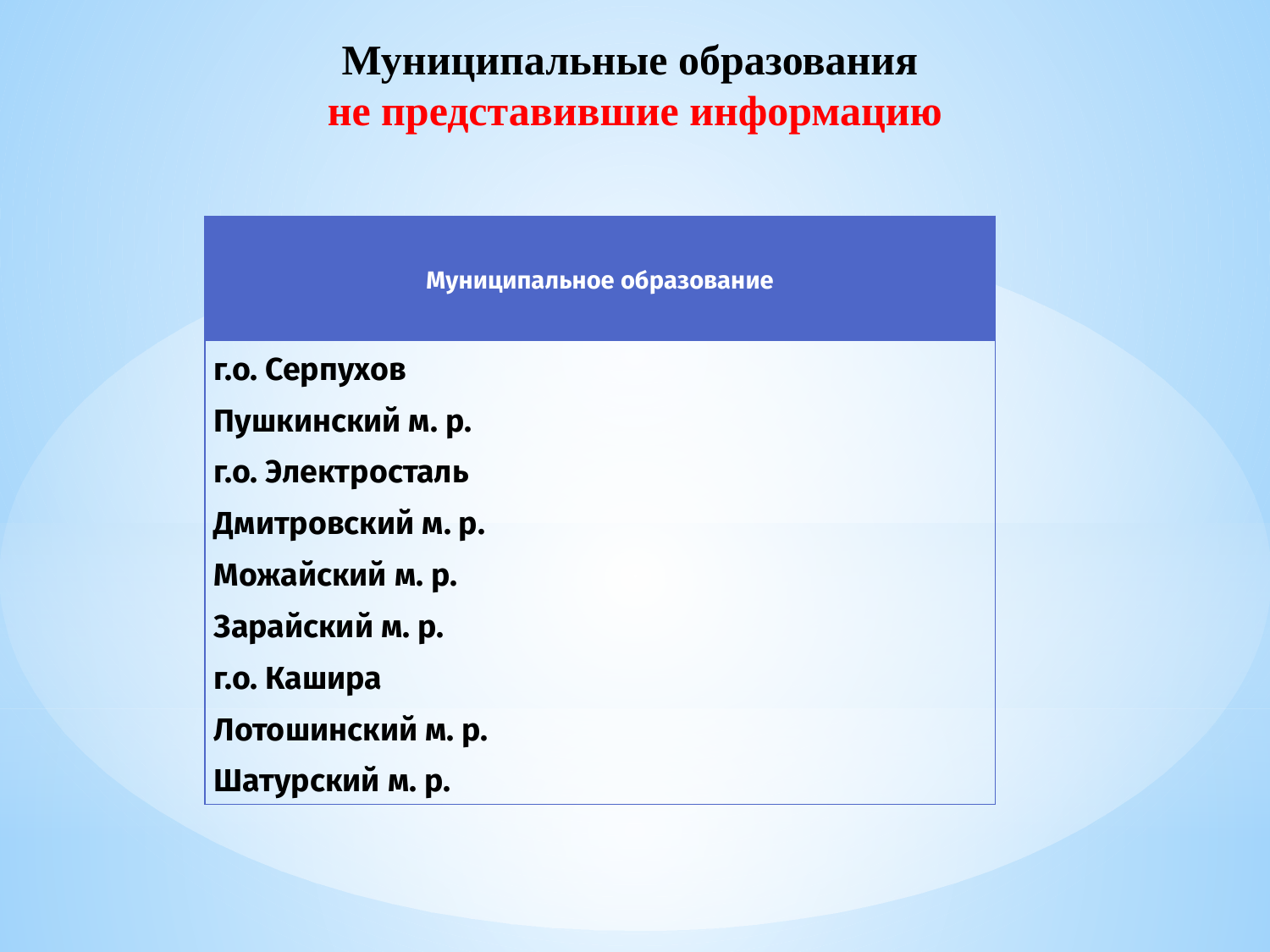

# Муниципальные образования не представившие информацию
| Муниципальное образование |
| --- |
| г.о. Серпухов |
| Пушкинский м. р. |
| г.о. Электросталь |
| Дмитровский м. р. |
| Можайский м. р. |
| Зарайский м. р. |
| г.о. Кашира |
| Лотошинский м. р. |
| Шатурский м. р. |